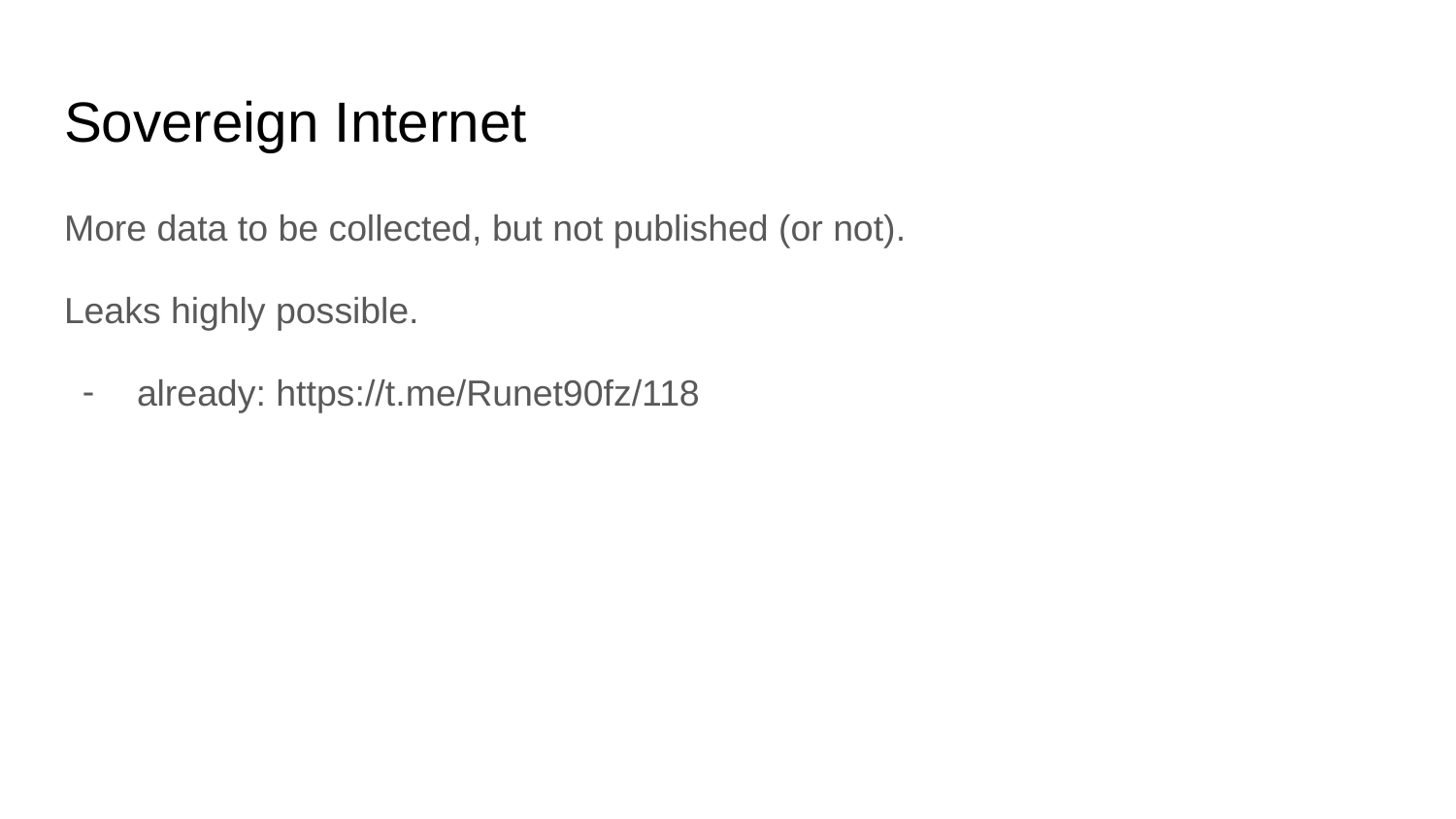

# Sovereign Internet
More data to be collected, but not published (or not).
Leaks highly possible.
already: https://t.me/Runet90fz/118